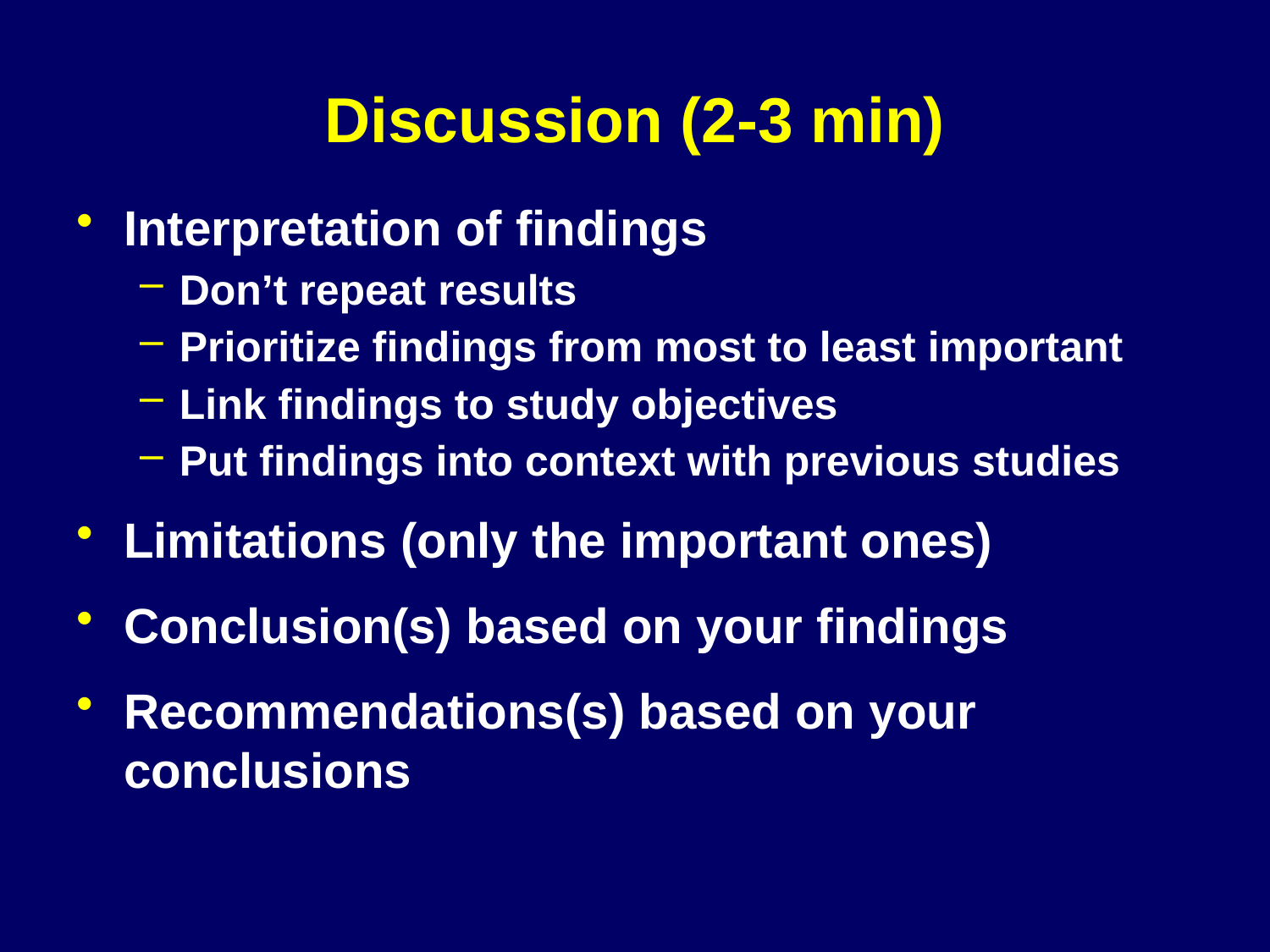

# Discussion (2-3 min)
Interpretation of findings
Don’t repeat results
Prioritize findings from most to least important
Link findings to study objectives
Put findings into context with previous studies
Limitations (only the important ones)

Conclusion(s) based on your findings

Recommendations(s) based on your conclusions